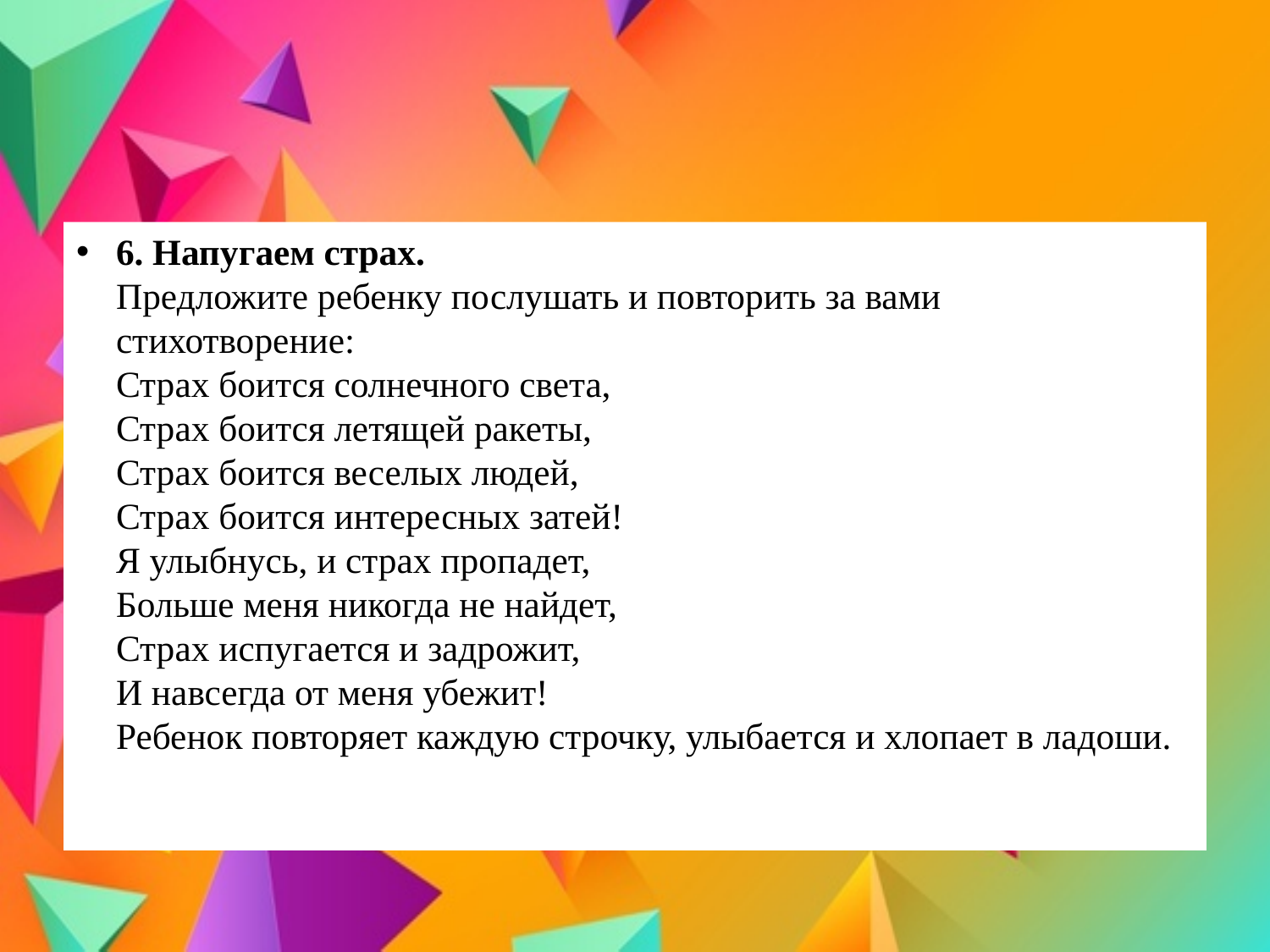

#
6. Напугаем страх. 
Предложите ребенку послушать и повторить за вами стихотворение: 
Страх боится солнечного света, 
Страх боится летящей ракеты, 
Страх боится веселых людей, 
Страх боится интересных затей! 
Я улыбнусь, и страх пропадет, 
Больше меня никогда не найдет, 
Страх испугается и задрожит, 
И навсегда от меня убежит! 
Ребенок повторяет каждую строчку, улыбается и хлопает в ладоши.